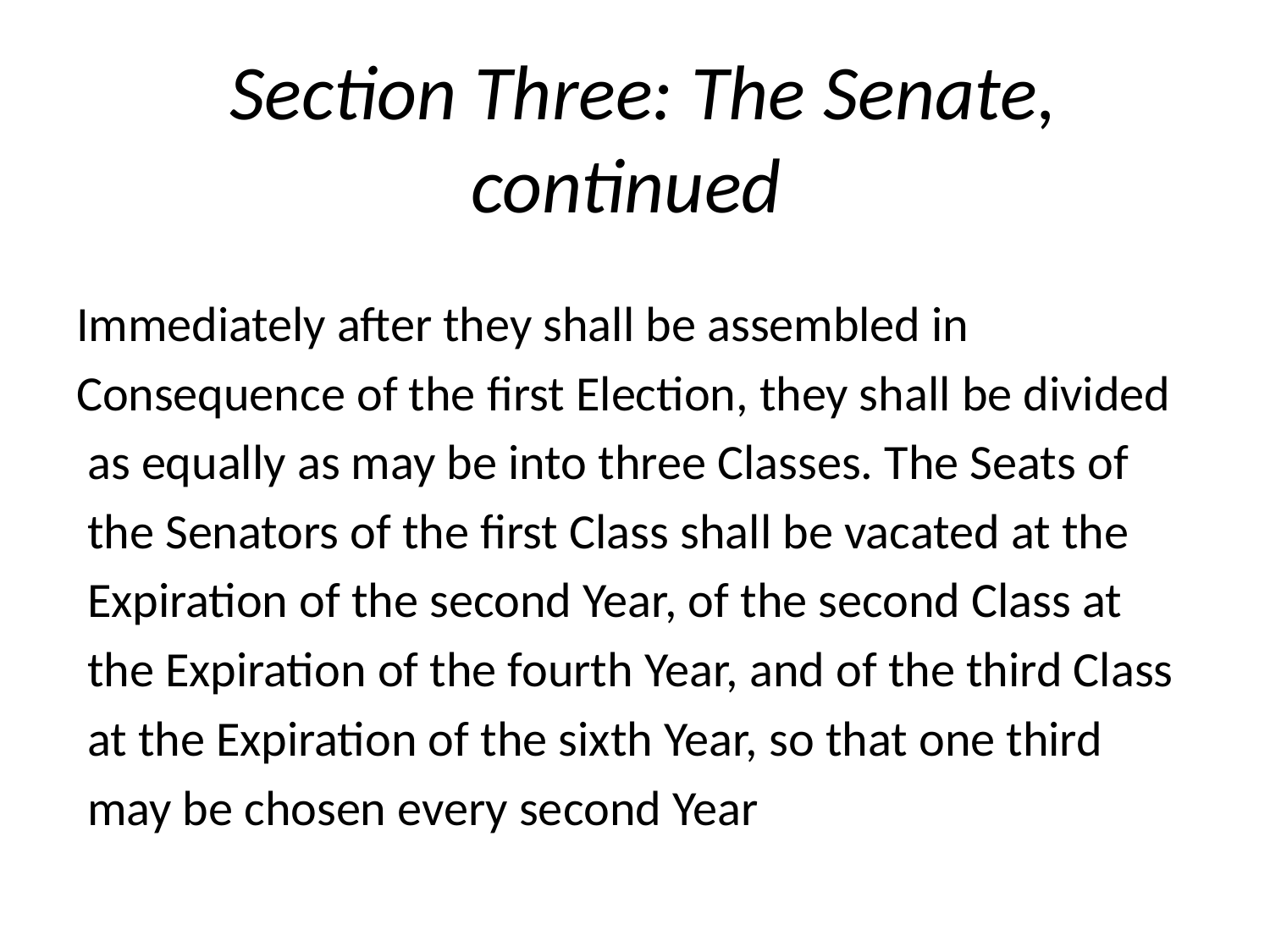

# Section Three: The Senate, continued
Immediately after they shall be assembled in
Consequence of the first Election, they shall be divided
 as equally as may be into three Classes. The Seats of
 the Senators of the first Class shall be vacated at the
 Expiration of the second Year, of the second Class at
 the Expiration of the fourth Year, and of the third Class
 at the Expiration of the sixth Year, so that one third
 may be chosen every second Year